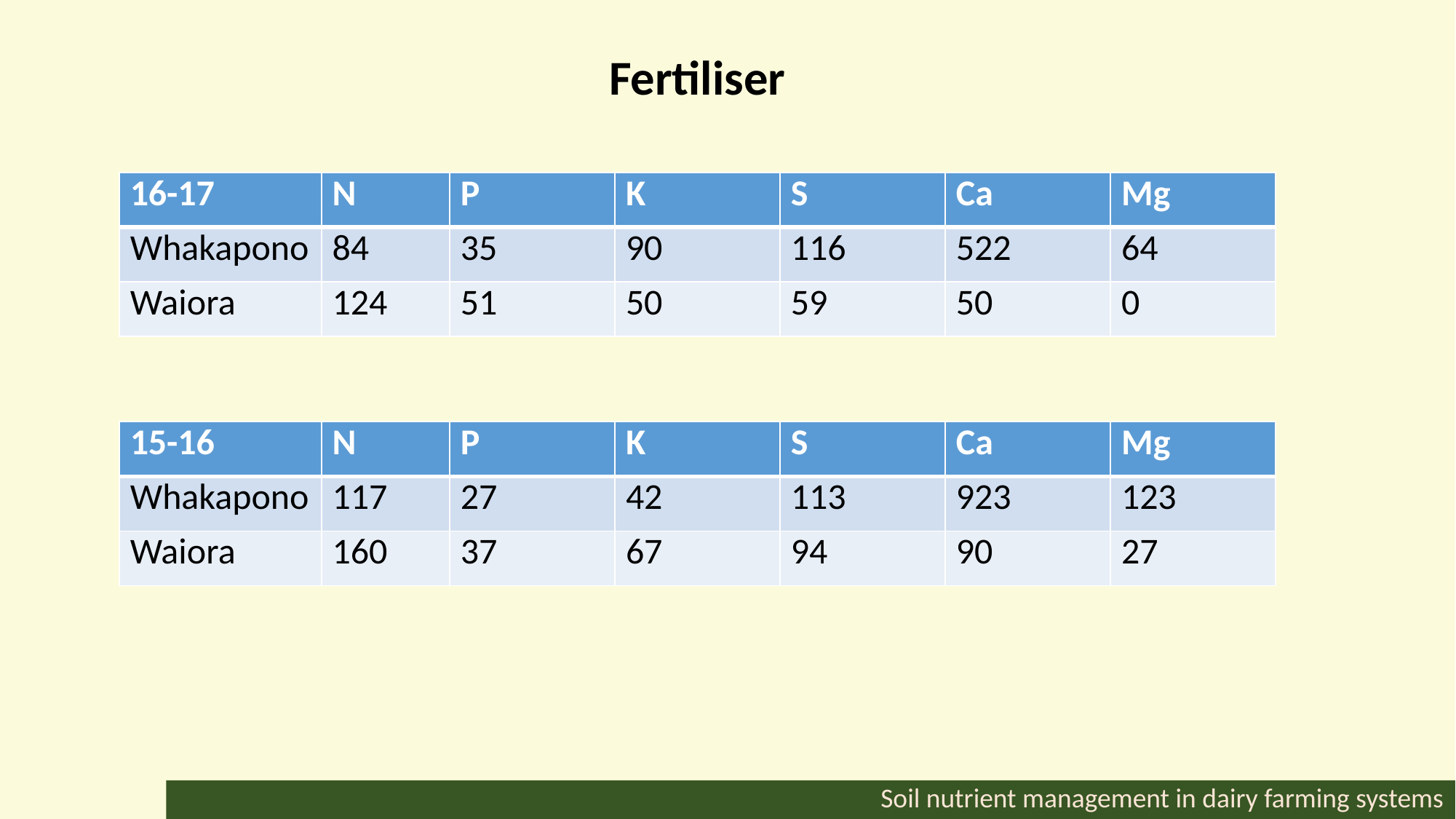

Fertiliser
| 16-17 | N | P | K | S | Ca | Mg |
| --- | --- | --- | --- | --- | --- | --- |
| Whakapono | 84 | 35 | 90 | 116 | 522 | 64 |
| Waiora | 124 | 51 | 50 | 59 | 50 | 0 |
| 15-16 | N | P | K | S | Ca | Mg |
| --- | --- | --- | --- | --- | --- | --- |
| Whakapono | 117 | 27 | 42 | 113 | 923 | 123 |
| Waiora | 160 | 37 | 67 | 94 | 90 | 27 |
# Soil nutrient management in dairy farming systems